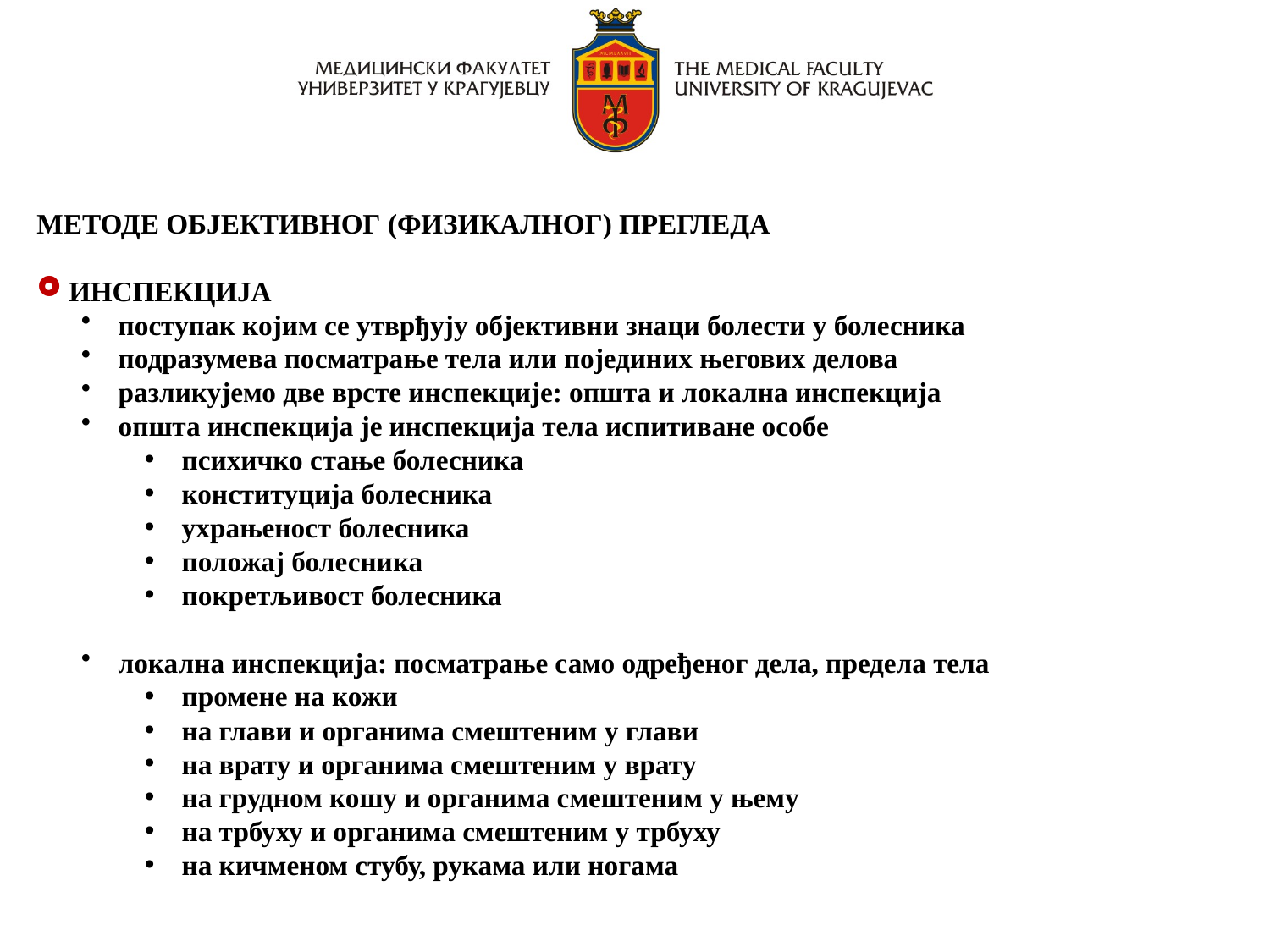

МЕТОДЕ ОБЈЕКТИВНОГ (ФИЗИКАЛНОГ) ПРЕГЛЕДА

 ИНСПЕКЦИЈА
 поступак којим се утврђују објективни знаци болести у болесника
 подразумева посматрање тела или појединих његових делова
 разликујемо две врсте инспекције: општа и локална инспекција
 општа инспекција је инспекција тела испитиване особе
 психичко стање болесника
 конституција болесника
 ухрањеност болесника
 положај болесника
 покретљивост болесника

 локална инспекција: посматрање само одређеног дела, предела тела
 промене на кожи
 на глави и органима смештеним у глави
 на врату и органима смештеним у врату
 на грудном кошу и органима смештеним у њему
 на трбуху и органима смештеним у трбуху
 на кичменом стубу, рукама или ногама